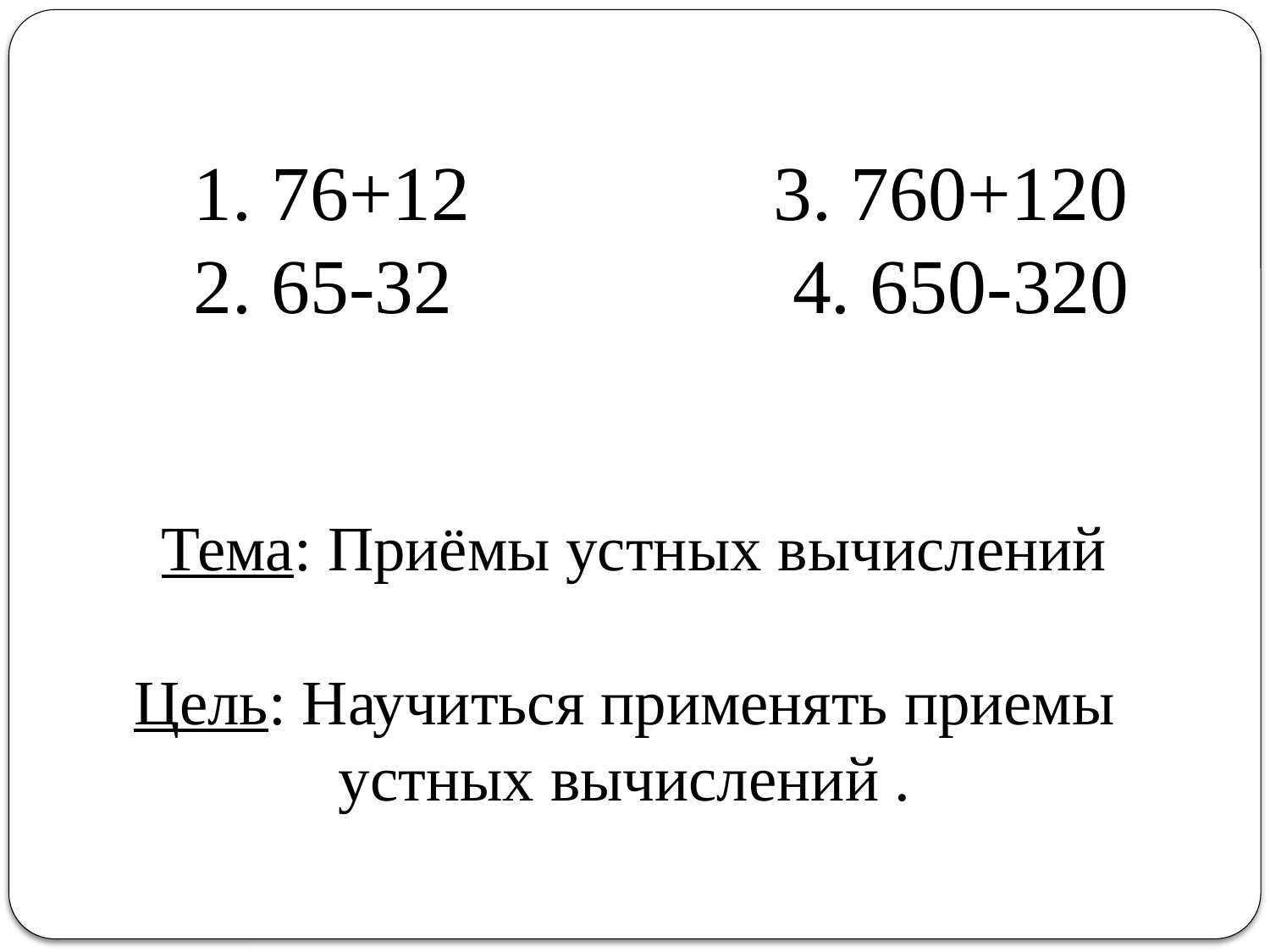

3. 760+120
 4. 650-320
1. 76+12
2. 65-32
Тема: Приёмы устных вычислений
Цель: Научиться применять приемы устных вычислений .